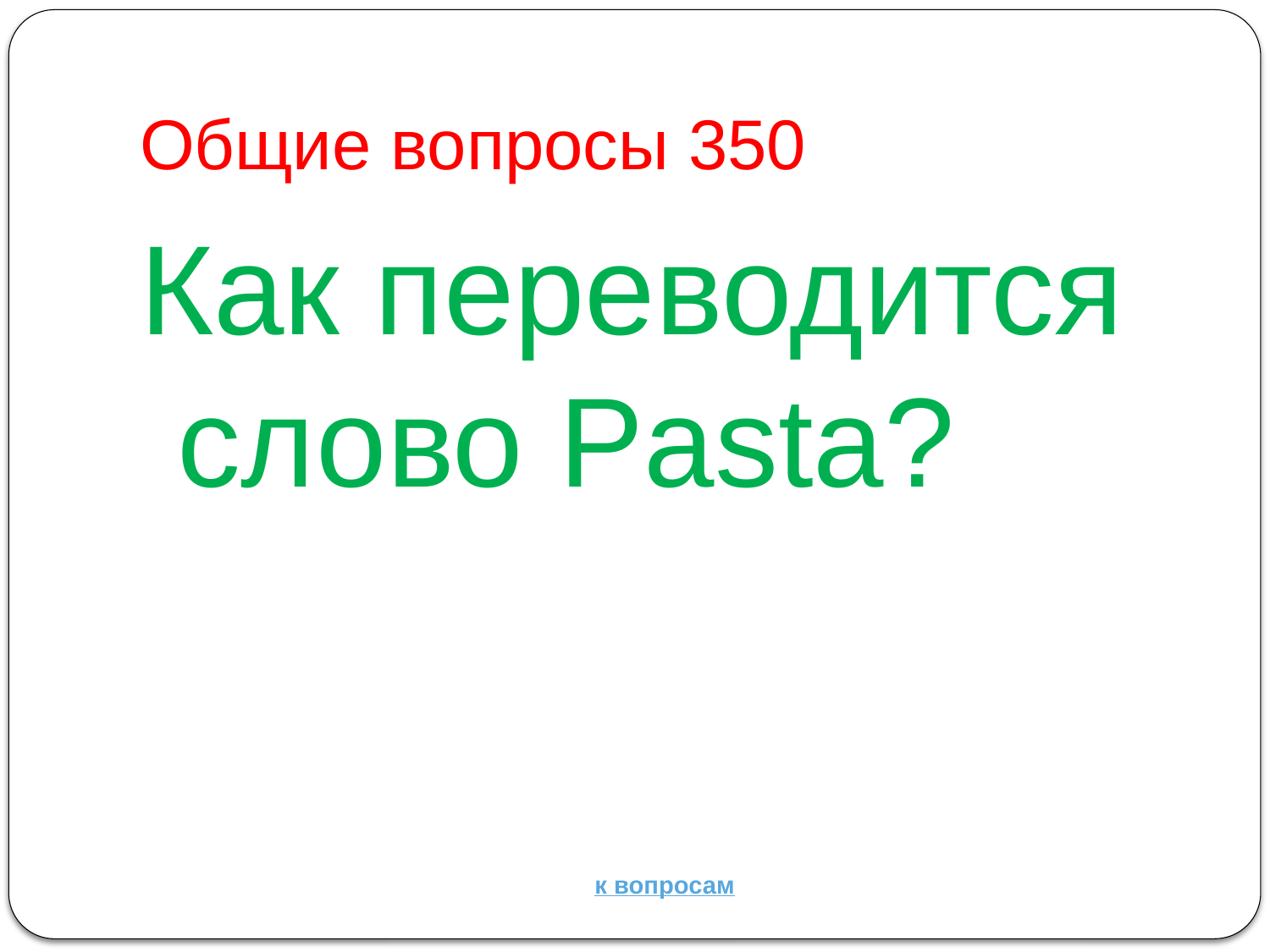

# Общие вопросы 350
Как переводится слово Pasta?
к вопросам